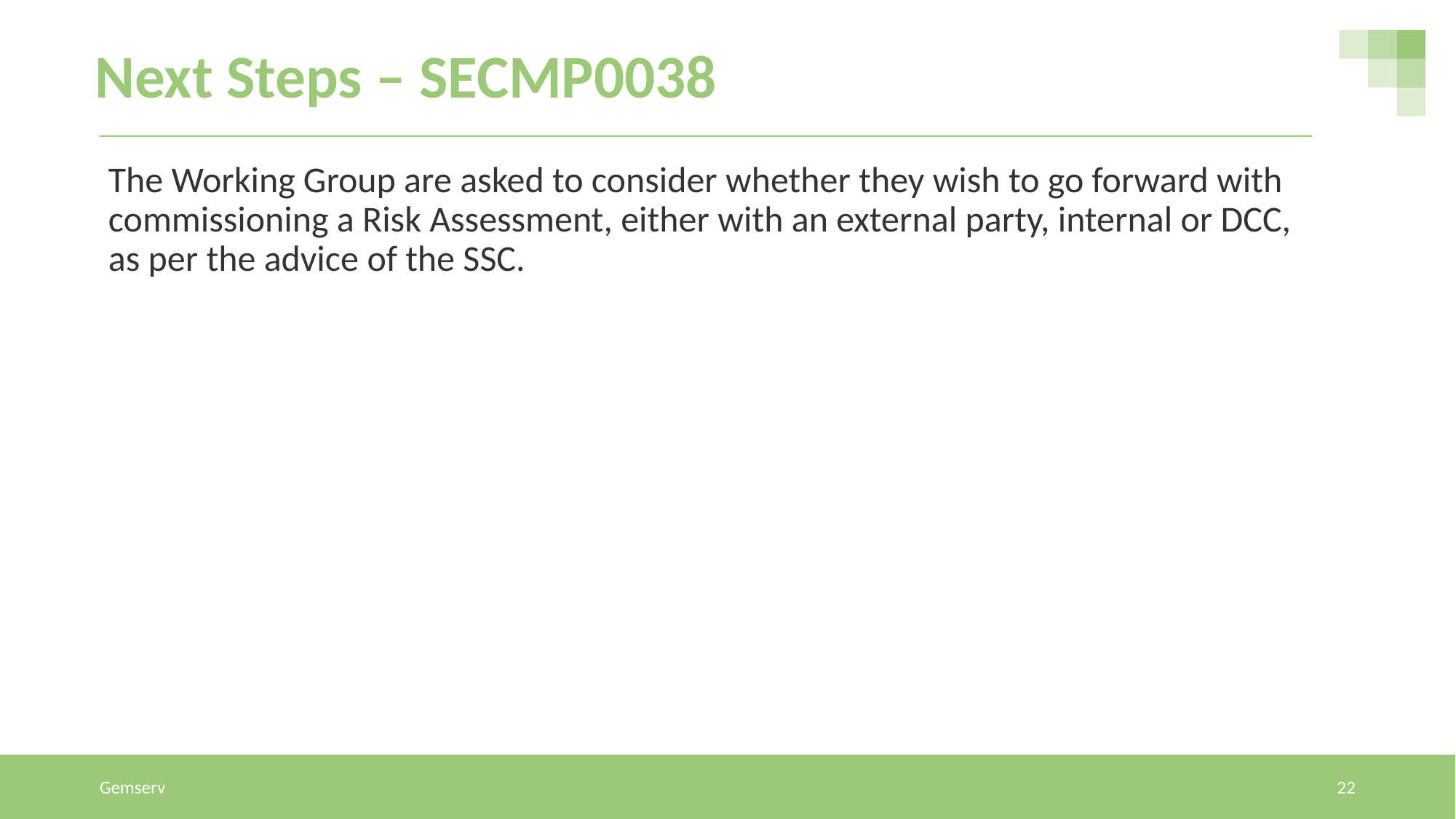

# Next Steps – SECMP0038
The Working Group are asked to consider whether they wish to go forward with commissioning a Risk Assessment, either with an external party, internal or DCC, as per the advice of the SSC.

Gemserv
22